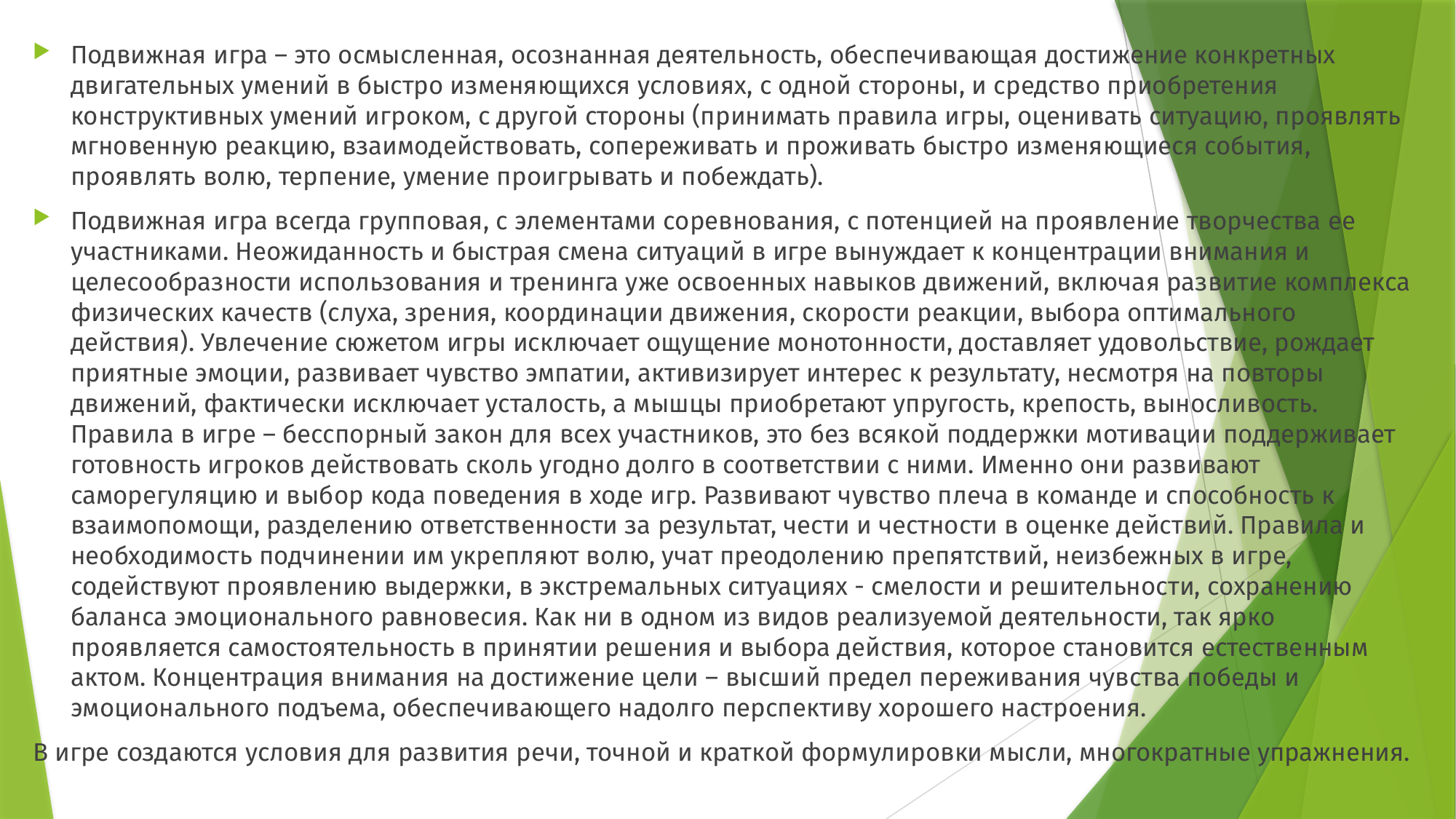

Подвижная игра – это осмысленная, осознанная деятельность, обеспечивающая достижение конкретных двигательных умений в быстро изменяющихся условиях, с одной стороны, и средство приобретения конструктивных умений игроком, с другой стороны (принимать правила игры, оценивать ситуацию, проявлять мгновенную реакцию, взаимодействовать, сопереживать и проживать быстро изменяющиеся события, проявлять волю, терпение, умение проигрывать и побеждать).
Подвижная игра всегда групповая, с элементами соревнования, с потенцией на проявление творчества ее участниками. Неожиданность и быстрая смена ситуаций в игре вынуждает к концентрации внимания и целесообразности использования и тренинга уже освоенных навыков движений, включая развитие комплекса физических качеств (слуха, зрения, координации движения, скорости реакции, выбора оптимального действия). Увлечение сюжетом игры исключает ощущение монотонности, доставляет удовольствие, рождает приятные эмоции, развивает чувство эмпатии, активизирует интерес к результату, несмотря на повторы движений, фактически исключает усталость, а мышцы приобретают упругость, крепость, выносливость. Правила в игре – бесспорный закон для всех участников, это без всякой поддержки мотивации поддерживает готовность игроков действовать сколь угодно долго в соответствии с ними. Именно они развивают саморегуляцию и выбор кода поведения в ходе игр. Развивают чувство плеча в команде и способность к взаимопомощи, разделению ответственности за результат, чести и честности в оценке действий. Правила и необходимость подчинении им укрепляют волю, учат преодолению препятствий, неизбежных в игре, содействуют проявлению выдержки, в экстремальных ситуациях - смелости и решительности, сохранению баланса эмоционального равновесия. Как ни в одном из видов реализуемой деятельности, так ярко проявляется самостоятельность в принятии решения и выбора действия, которое становится естественным актом. Концентрация внимания на достижение цели – высший предел переживания чувства победы и эмоционального подъема, обеспечивающего надолго перспективу хорошего настроения.
В игре создаются условия для развития речи, точной и краткой формулировки мысли, многократные упражнения.